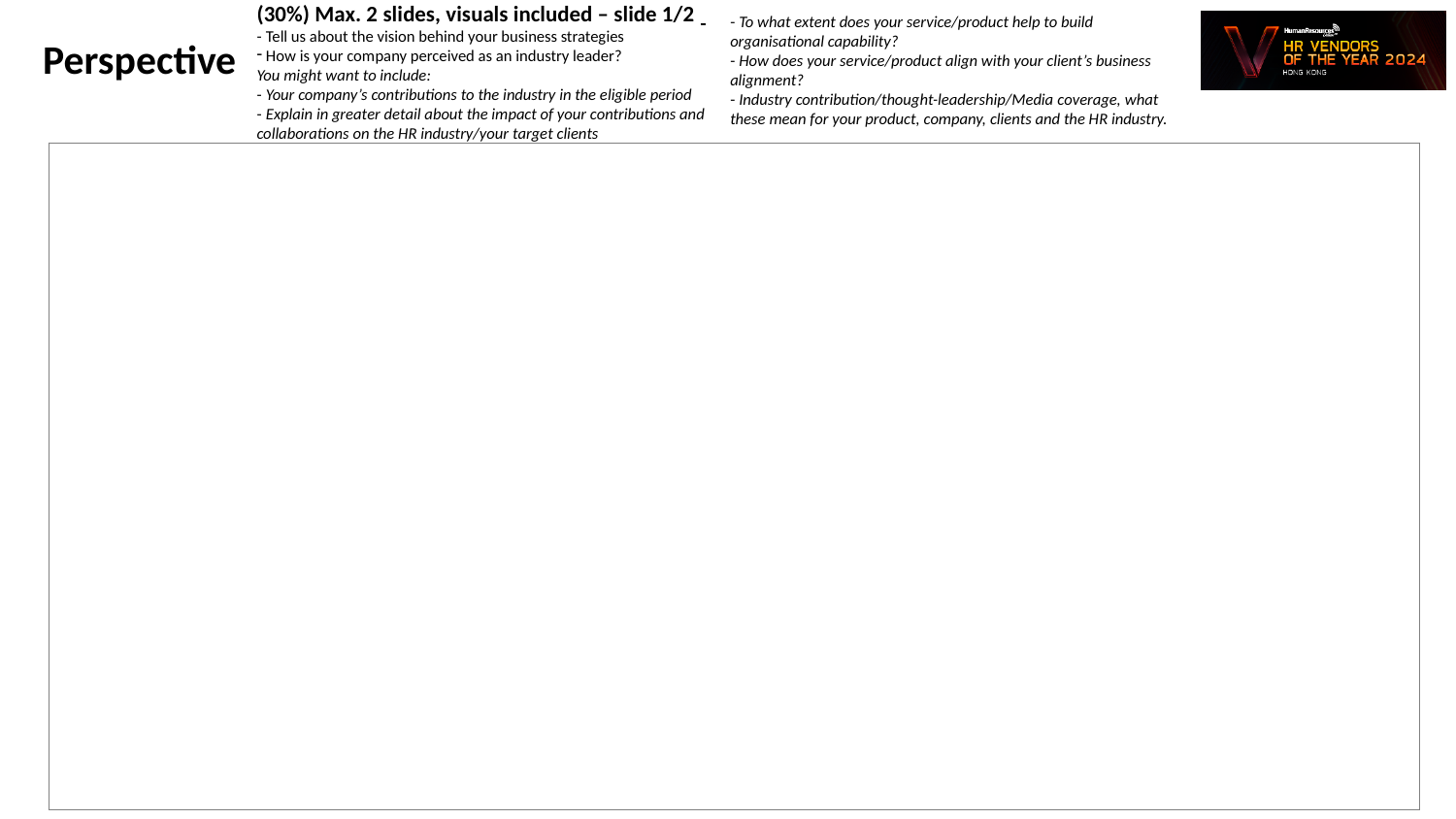

- To what extent does your service/product help to build organisational capability?
- How does your service/product align with your client’s business alignment?
- Industry contribution/thought-leadership/Media coverage, what these mean for your product, company, clients and the HR industry.
(30%) Max. 2 slides, visuals included – slide 1/2
- Tell us about the vision behind your business strategies
 How is your company perceived as an industry leader?
You might want to include:
- Your company’s contributions to the industry in the eligible period
- Explain in greater detail about the impact of your contributions and collaborations on the HR industry/your target clients
Perspective
|  |
| --- |